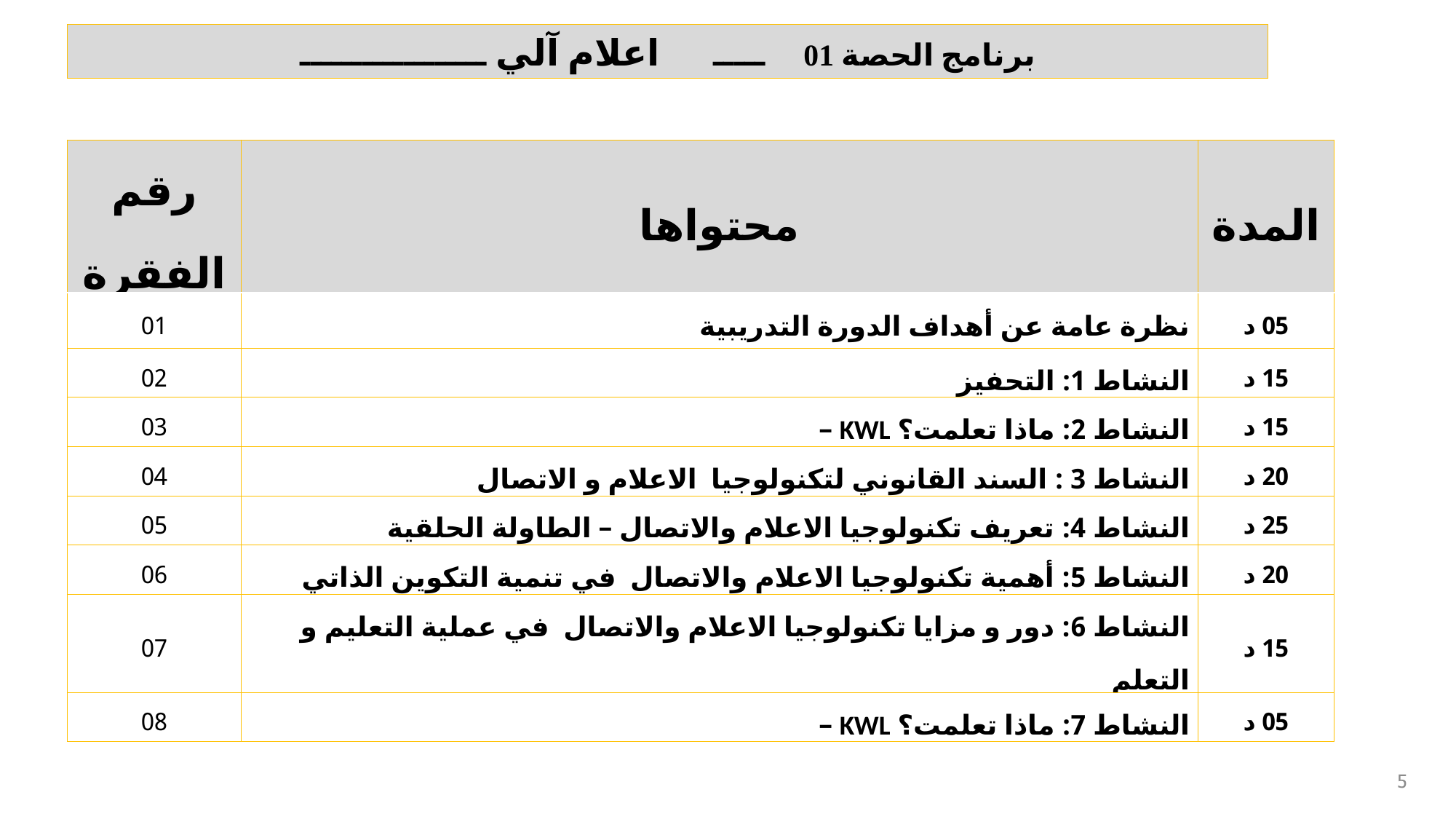

برنامج الحصة 01     ـــــ       اعلام آلي ــــــــــــــــــ
| رقم الفقرة | محتواها | المدة |
| --- | --- | --- |
| 01 | نظرة عامة عن أهداف الدورة التدريبية | 05 د |
| 02 | النشاط 1: التحفيز | 15 د |
| 03 | النشاط 2: ماذا تعلمت؟ KWL – | 15 د |
| 04 | النشاط 3 : السند القانوني لتكنولوجيا الاعلام و الاتصال | 20 د |
| 05 | النشاط 4: تعريف تكنولوجيا الاعلام والاتصال – الطاولة الحلقية | 25 د |
| 06 | النشاط 5: أهمية تكنولوجيا الاعلام والاتصال في تنمية التكوين الذاتي | 20 د |
| 07 | النشاط 6: دور و مزايا تكنولوجيا الاعلام والاتصال في عملية التعليم و التعلم | 15 د |
| 08 | النشاط 7: ماذا تعلمت؟ KWL – | 05 د |
5